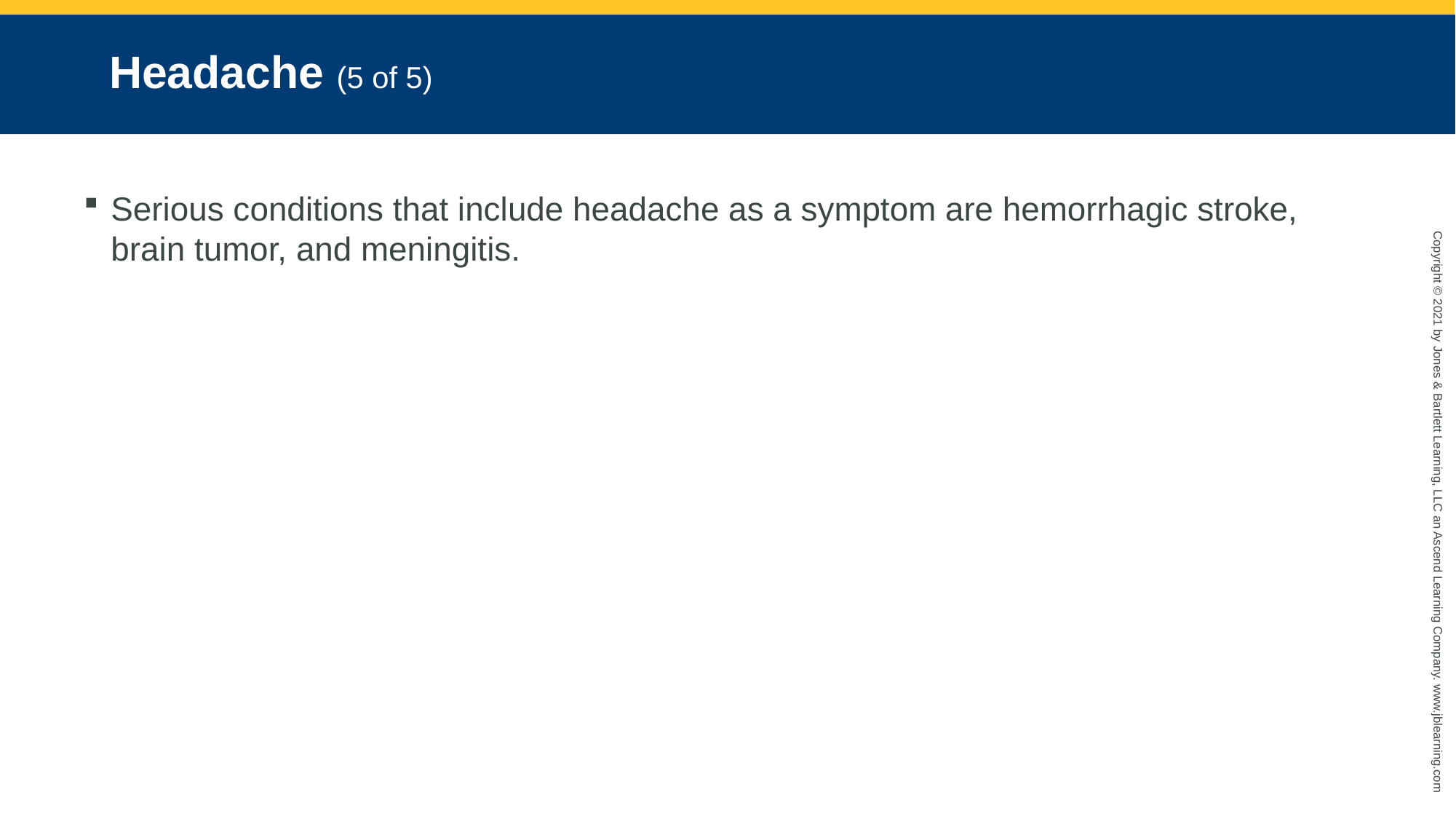

# Headache (5 of 5)
Serious conditions that include headache as a symptom are hemorrhagic stroke, brain tumor, and meningitis.